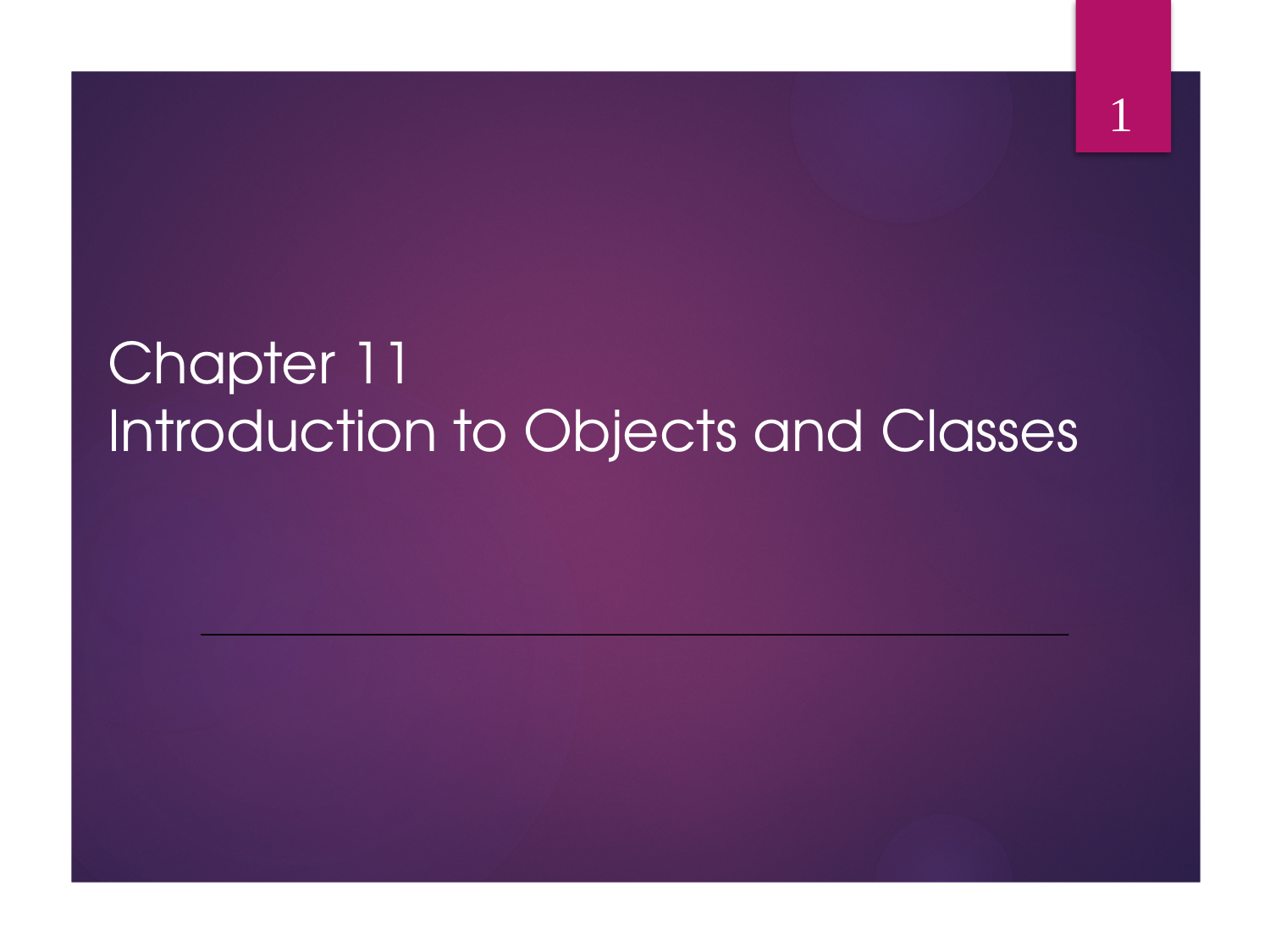

1
# Chapter 11 Introduction to Objects and Classes